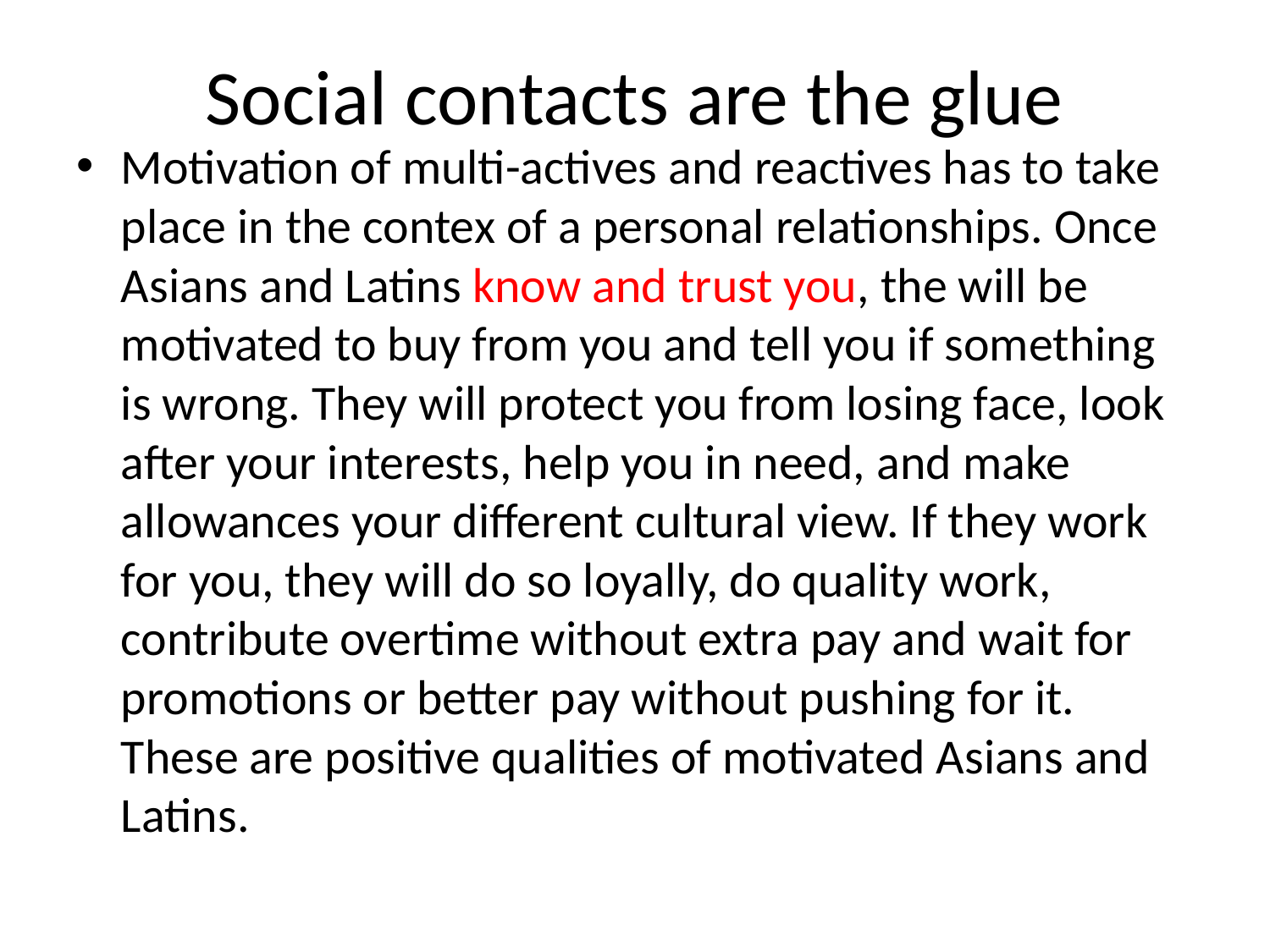

# Social contacts are the glue
Motivation of multi-actives and reactives has to take place in the contex of a personal relationships. Once Asians and Latins know and trust you, the will be motivated to buy from you and tell you if something is wrong. They will protect you from losing face, look after your interests, help you in need, and make allowances your different cultural view. If they work for you, they will do so loyally, do quality work, contribute overtime without extra pay and wait for promotions or better pay without pushing for it. These are positive qualities of motivated Asians and Latins.